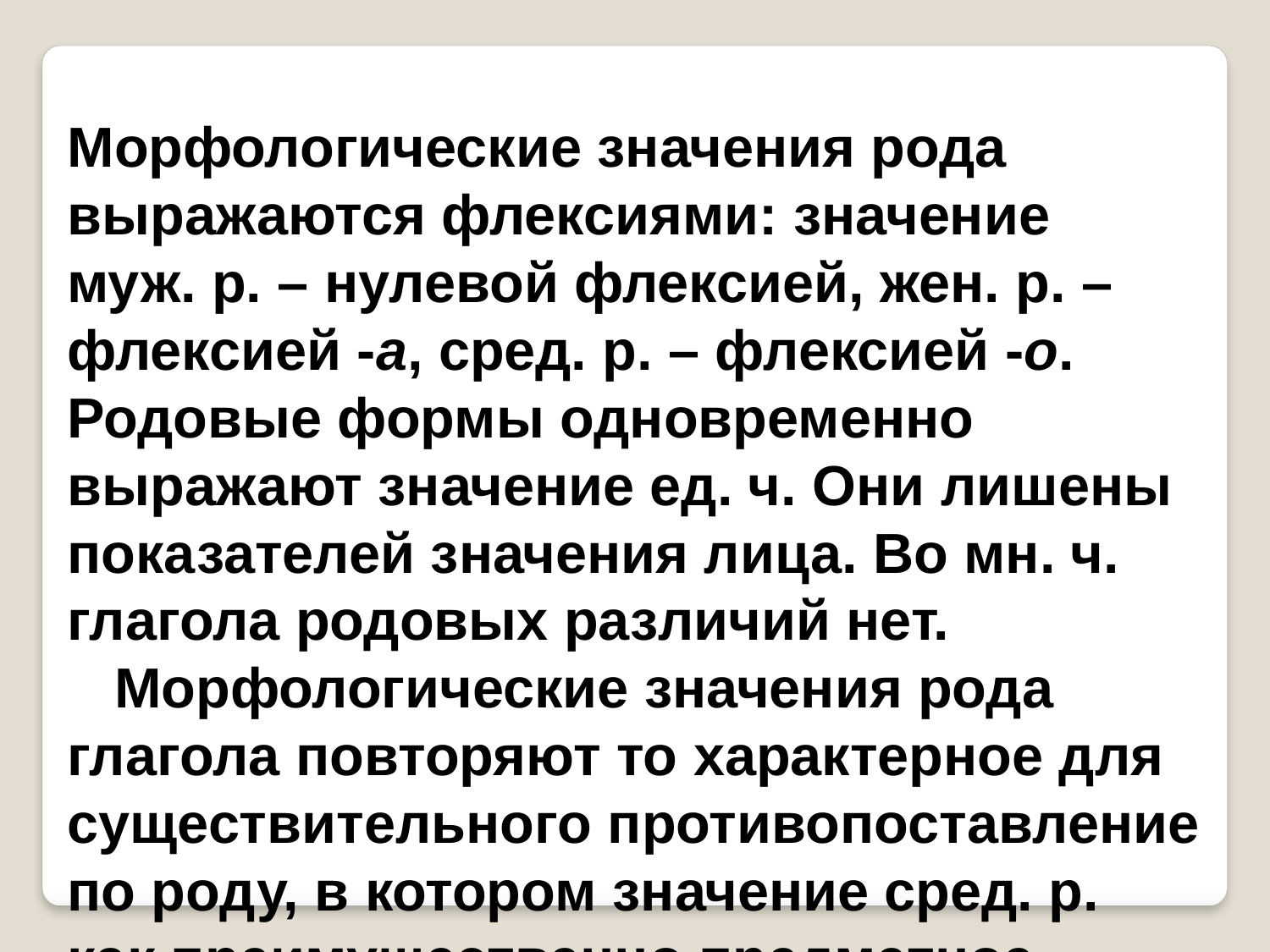

Морфологические значения рода выражаются флексиями: значение муж. р. – нулевой флексией, жен. р. – флексией -а, сред. р. – флексией -о. Родовые формы одновременно выражают значение ед. ч. Они лишены показателей значения лица. Во мн. ч. глагола родовых различий нет.
   Морфологические значения рода глагола повторяют то характерное для существительного противопоставление по роду, в котором значение сред. р. как преимущественно предметное противопоставлено значениям муж. и жен. р. как значениям предметно-личным.